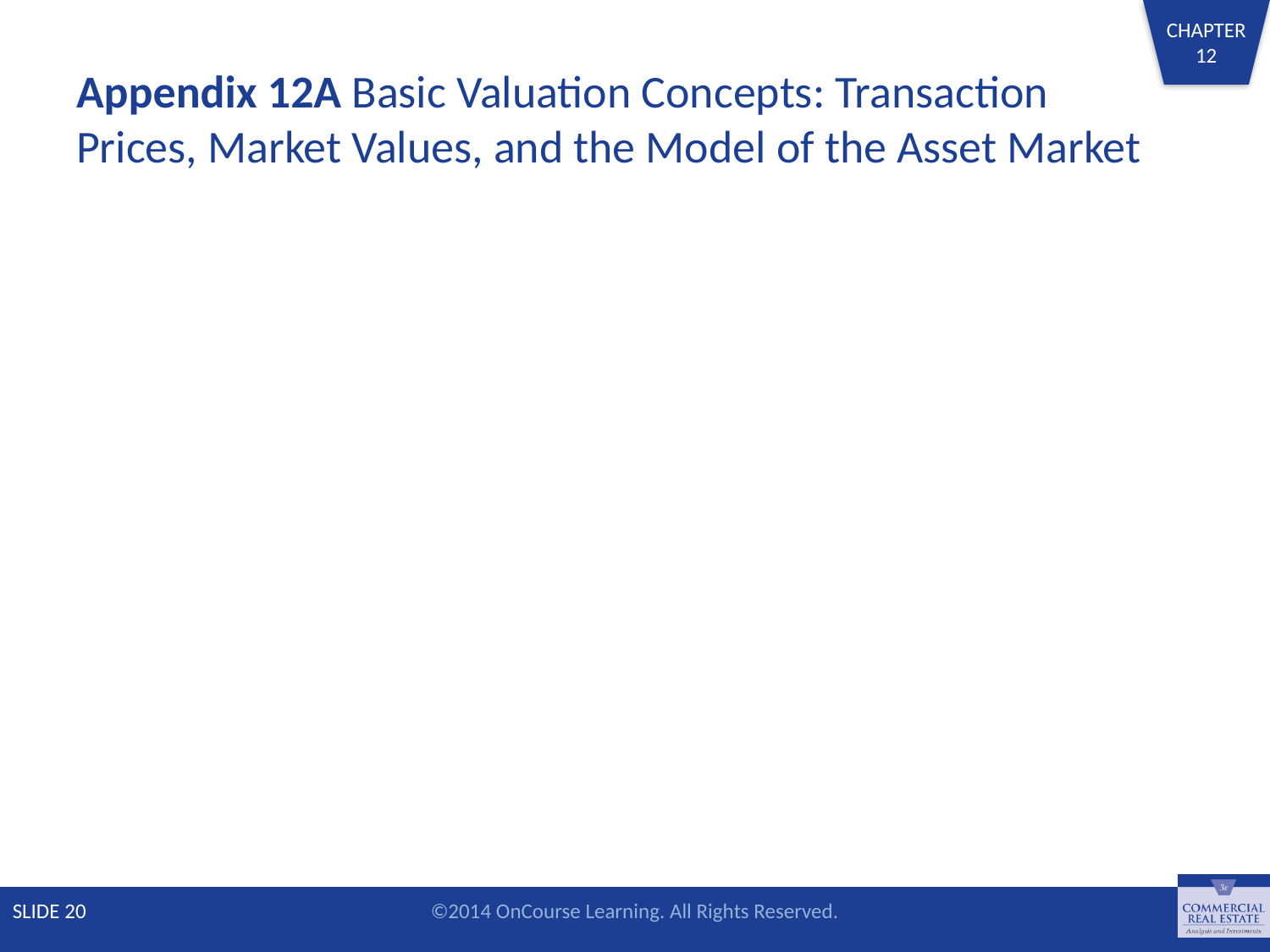

# Appendix 12A Basic Valuation Concepts: Transaction Prices, Market Values, and the Model of the Asset Market

SLIDE 20